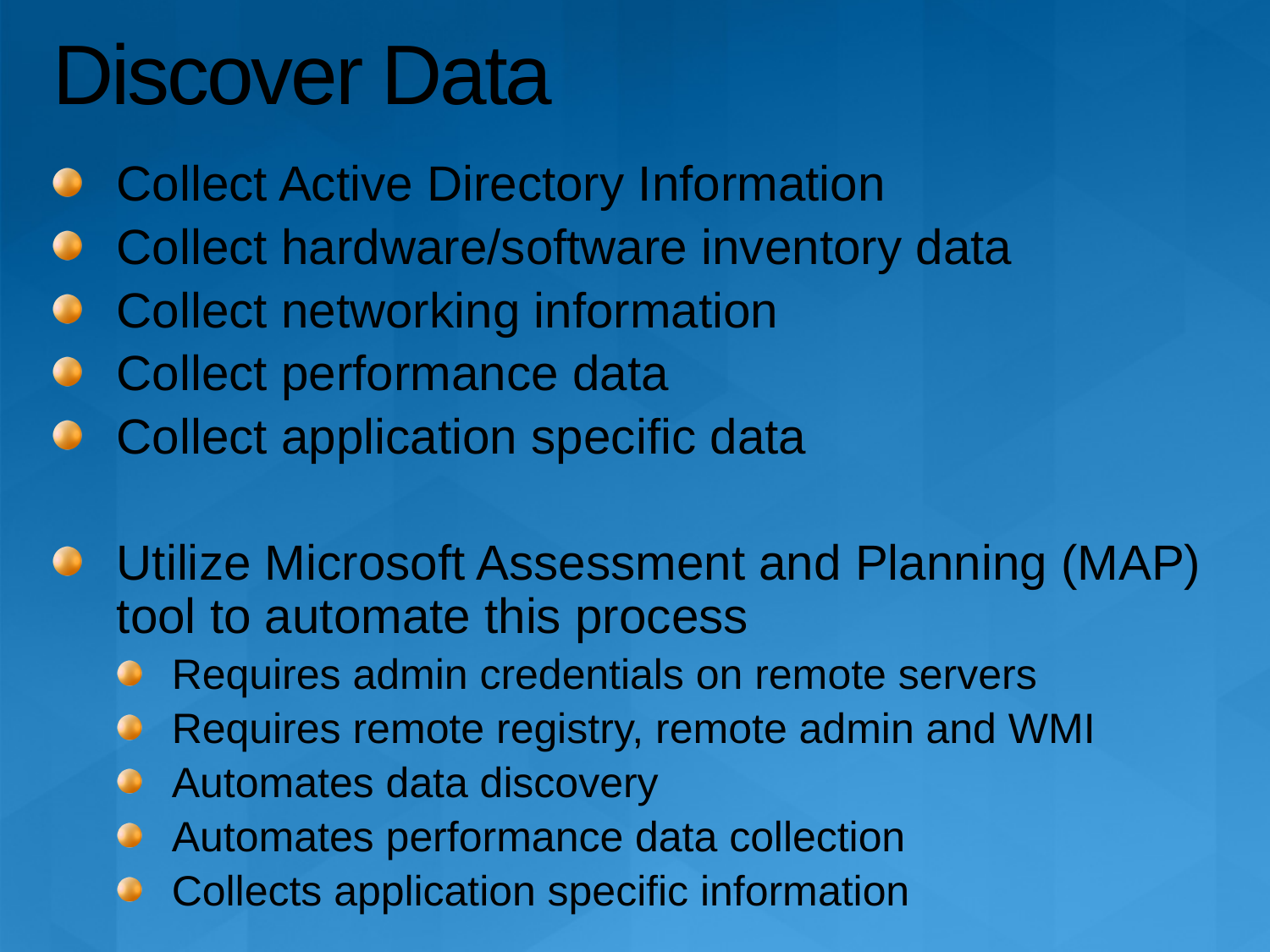

# Discover Data
Collect Active Directory Information
Collect hardware/software inventory data
Collect networking information
Collect performance data
Collect application specific data

Utilize Microsoft Assessment and Planning (MAP) tool to automate this process
Requires admin credentials on remote servers
Requires remote registry, remote admin and WMI
Automates data discovery
Automates performance data collection
Collects application specific information